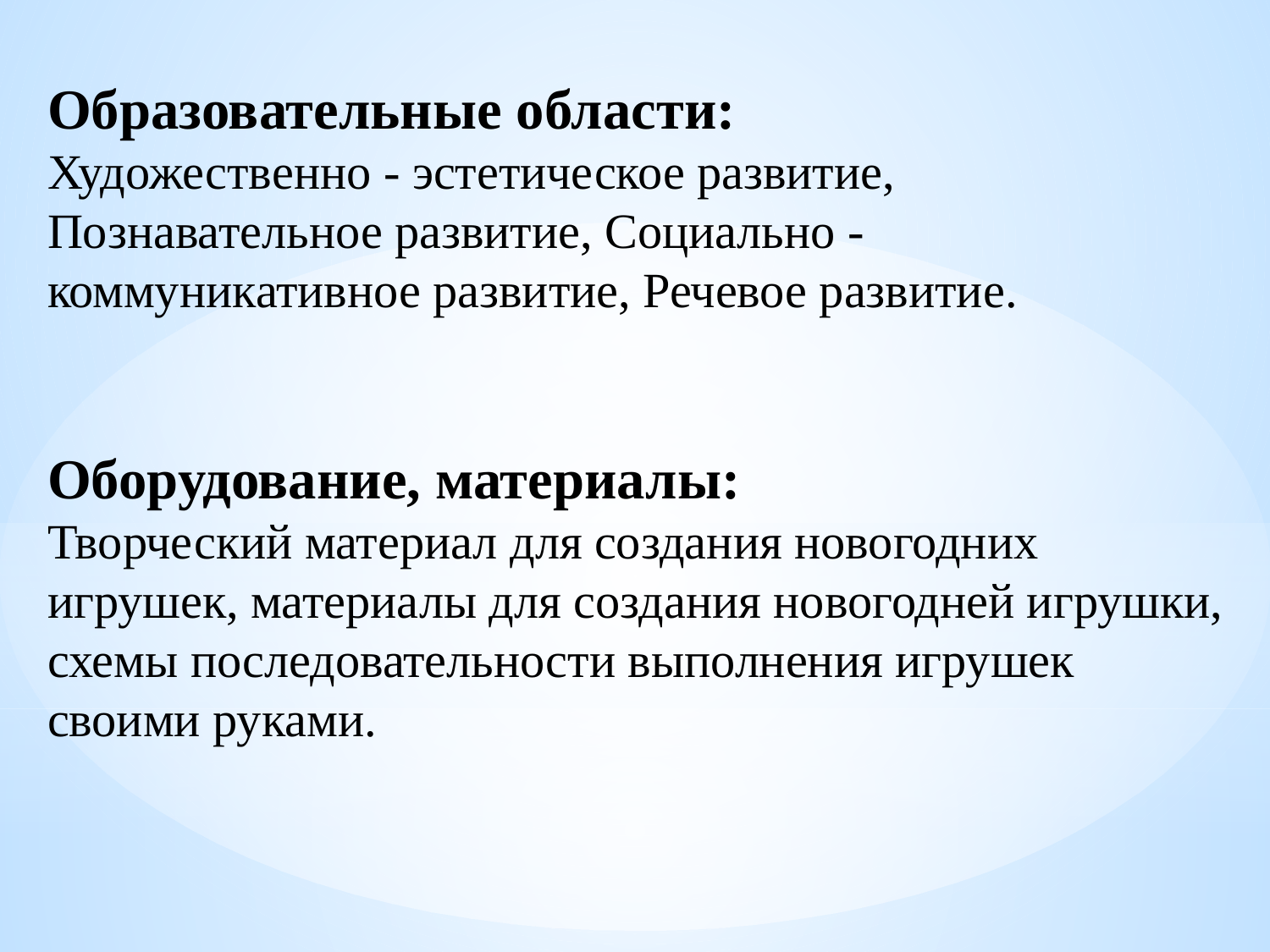

Образовательные области:
Художественно - эстетическое развитие, Познавательное развитие, Социально - коммуникативное развитие, Речевое развитие.
Оборудование, материалы:
Творческий материал для создания новогодних игрушек, материалы для создания новогодней игрушки, схемы последовательности выполнения игрушек своими руками.